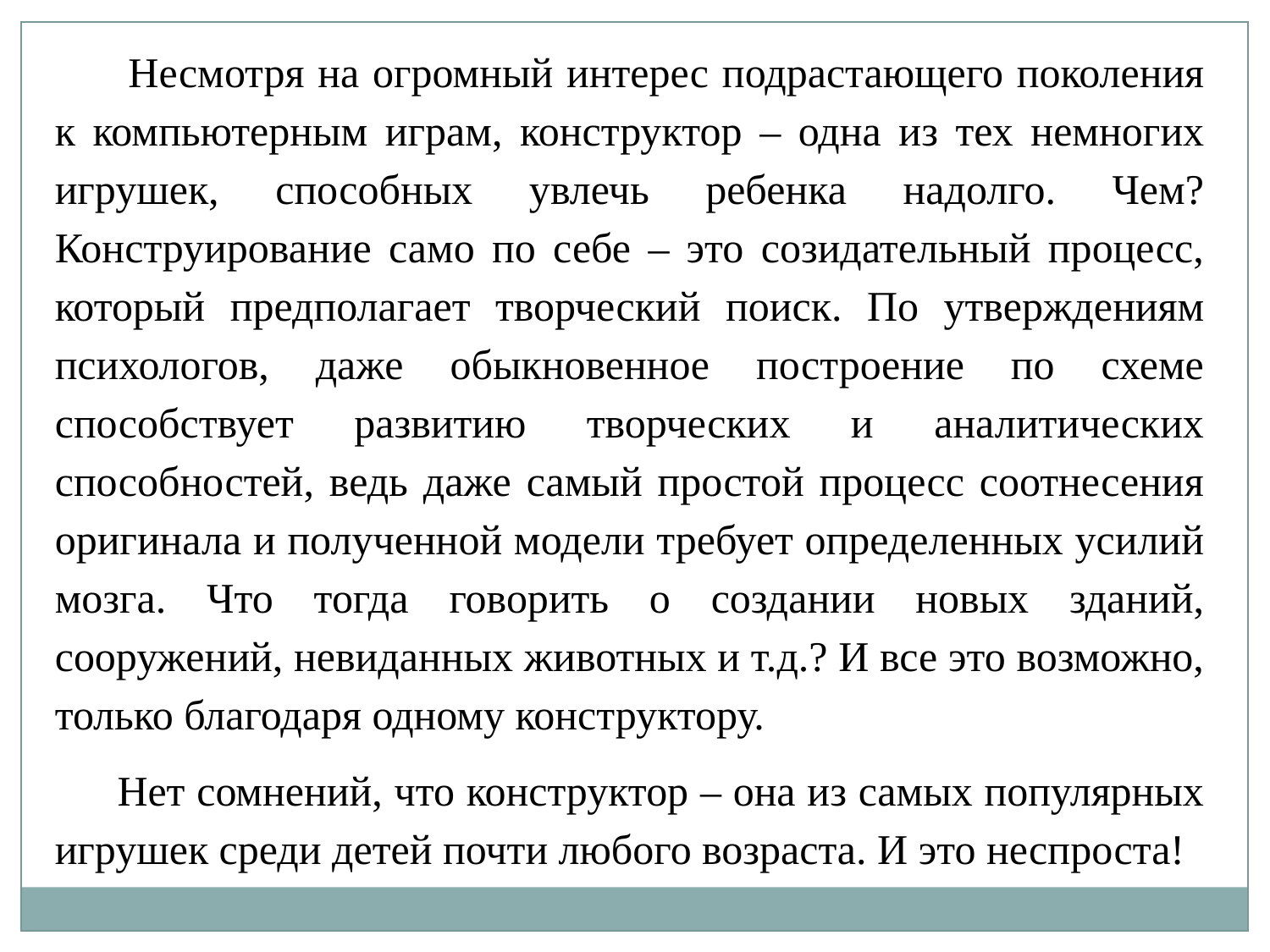

Несмотря на огромный интерес подрастающего поколения к компьютерным играм, конструктор – одна из тех немногих игрушек, способных увлечь ребенка надолго. Чем? Конструирование само по себе – это созидательный процесс, который предполагает творческий поиск. По утверждениям психологов, даже обыкновенное построение по схеме способствует развитию творческих и аналитических способностей, ведь даже самый простой процесс соотнесения оригинала и полученной модели требует определенных усилий мозга. Что тогда говорить о создании новых зданий, сооружений, невиданных животных и т.д.? И все это возможно, только благодаря одному конструктору.
Нет сомнений, что конструктор – она из самых популярных игрушек среди детей почти любого возраста. И это неспроста!